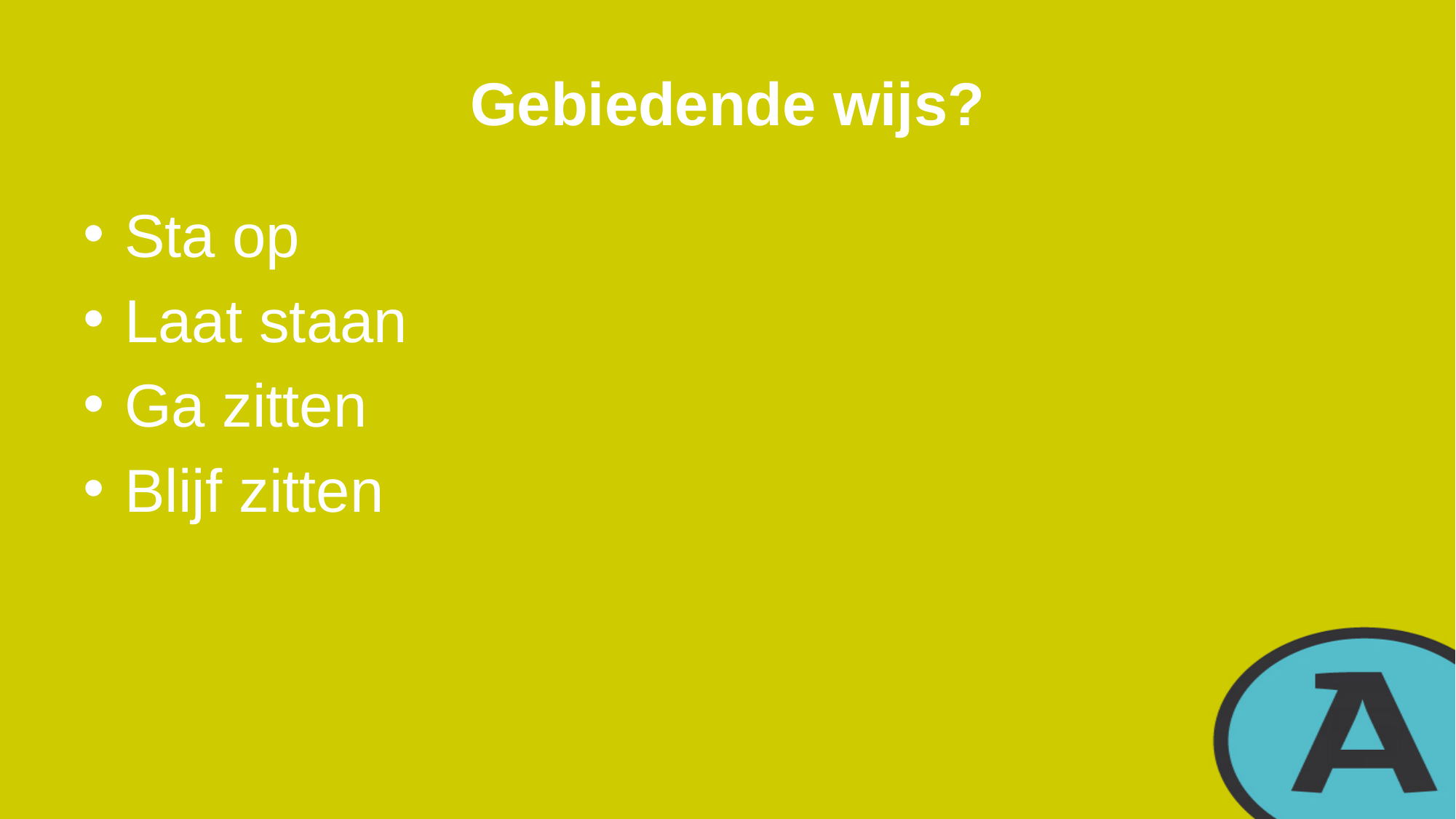

# Gebiedende wijs?
Sta op
Laat staan
Ga zitten
Blijf zitten